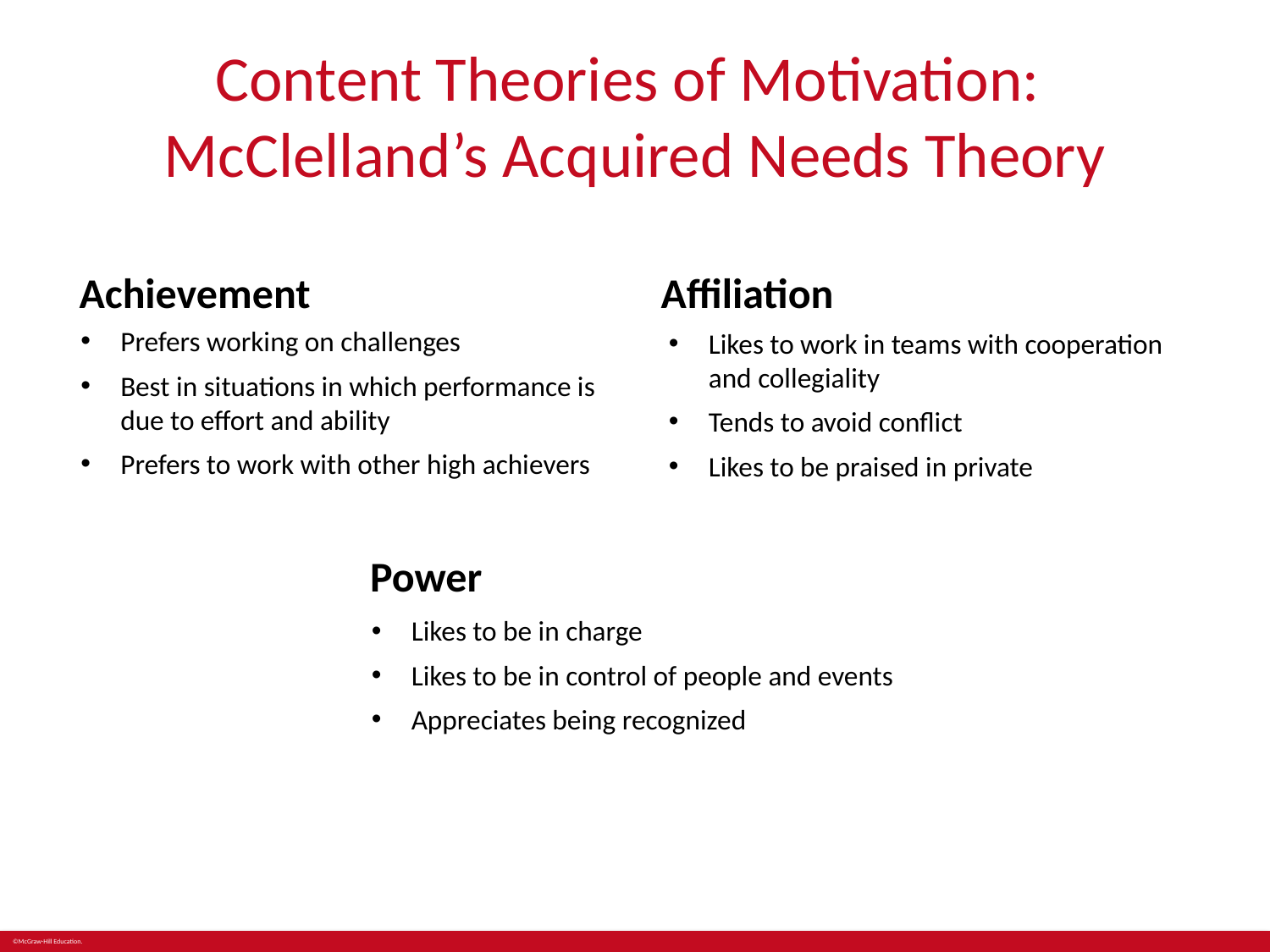

# Content Theories of Motivation: McClelland’s Acquired Needs Theory
Achievement
Affiliation
Prefers working on challenges
Best in situations in which performance is due to effort and ability
Prefers to work with other high achievers

Likes to work in teams with cooperation and collegiality
Tends to avoid conflict
Likes to be praised in private

Power
Likes to be in charge
Likes to be in control of people and events
Appreciates being recognized